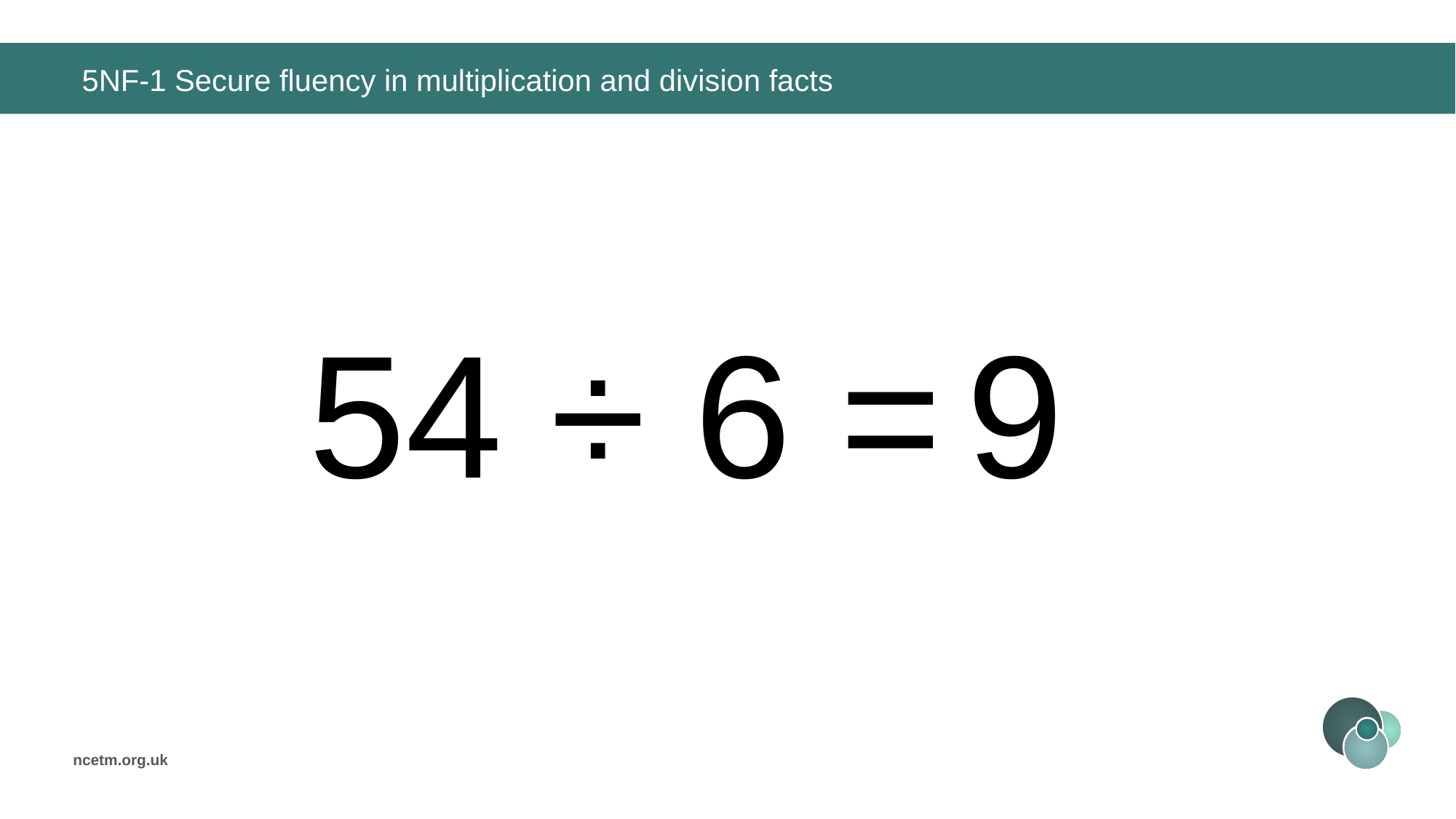

# 5NF-1 Secure fluency in multiplication and division facts
54 ÷ 6 =
9